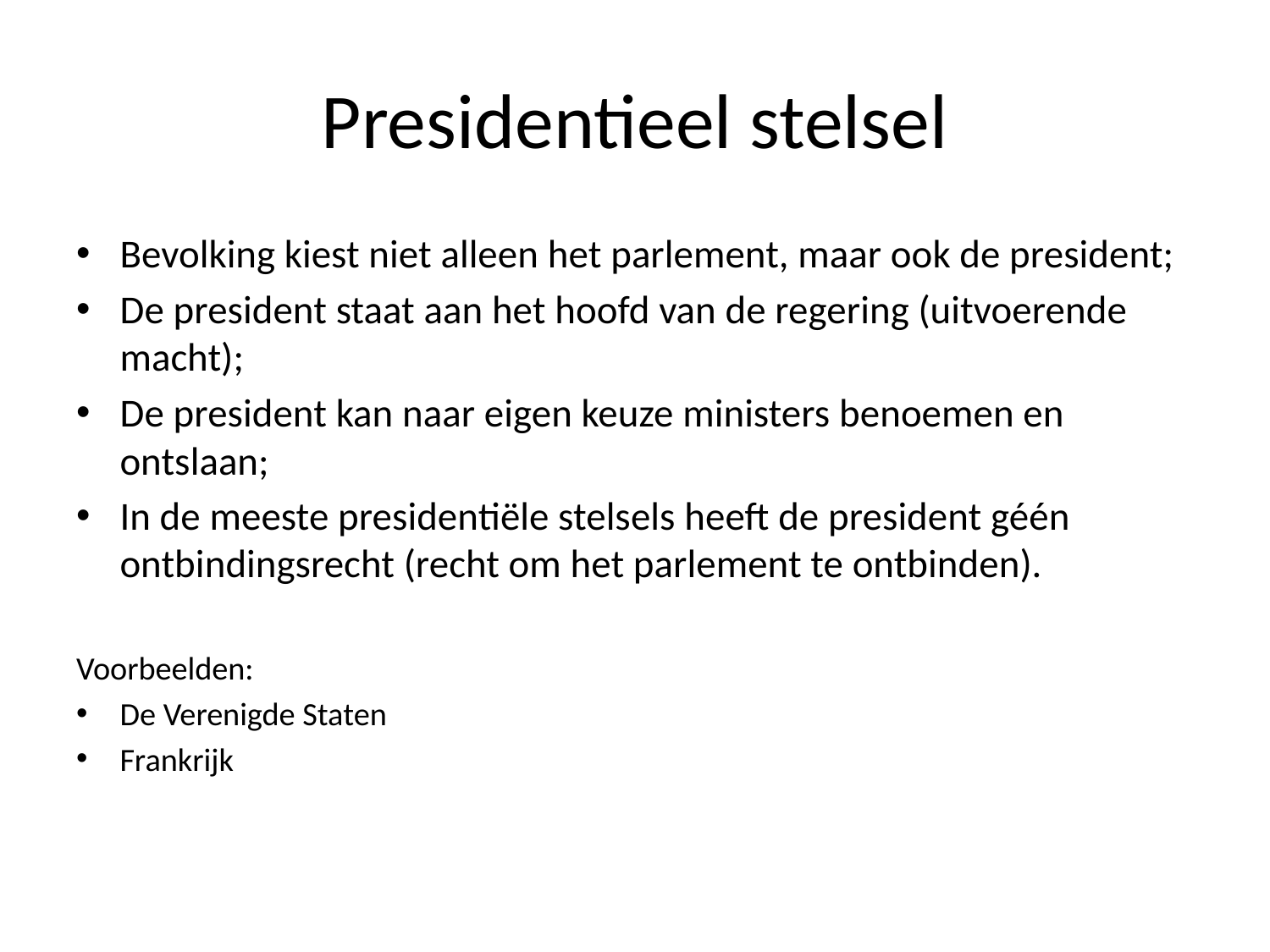

# Presidentieel stelsel
Bevolking kiest niet alleen het parlement, maar ook de president;
De president staat aan het hoofd van de regering (uitvoerende macht);
De president kan naar eigen keuze ministers benoemen en ontslaan;
In de meeste presidentiële stelsels heeft de president géén ontbindingsrecht (recht om het parlement te ontbinden).

Voorbeelden:
De Verenigde Staten
Frankrijk